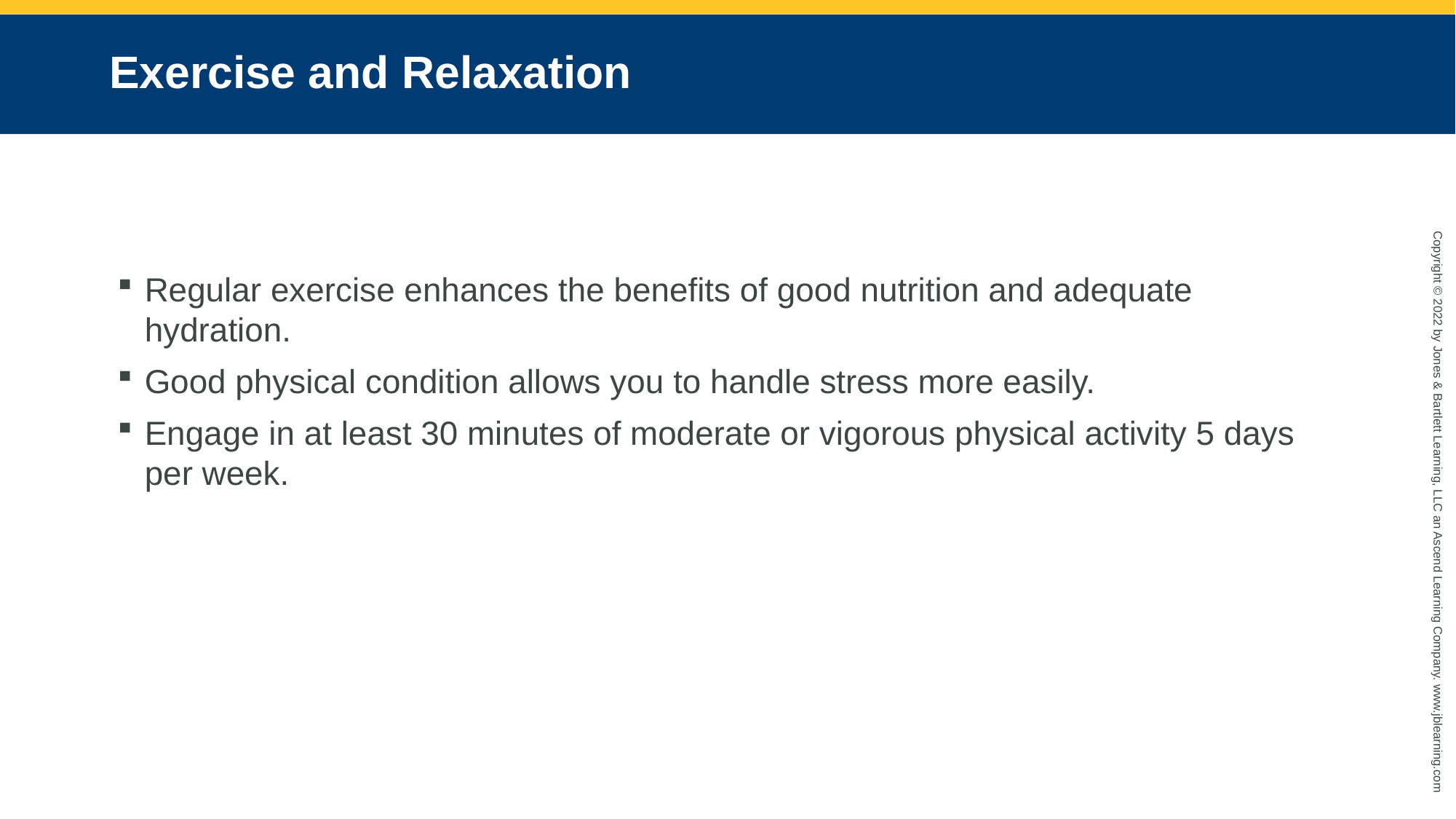

# Exercise and Relaxation
Regular exercise enhances the benefits of good nutrition and adequate hydration.
Good physical condition allows you to handle stress more easily.
Engage in at least 30 minutes of moderate or vigorous physical activity 5 days per week.